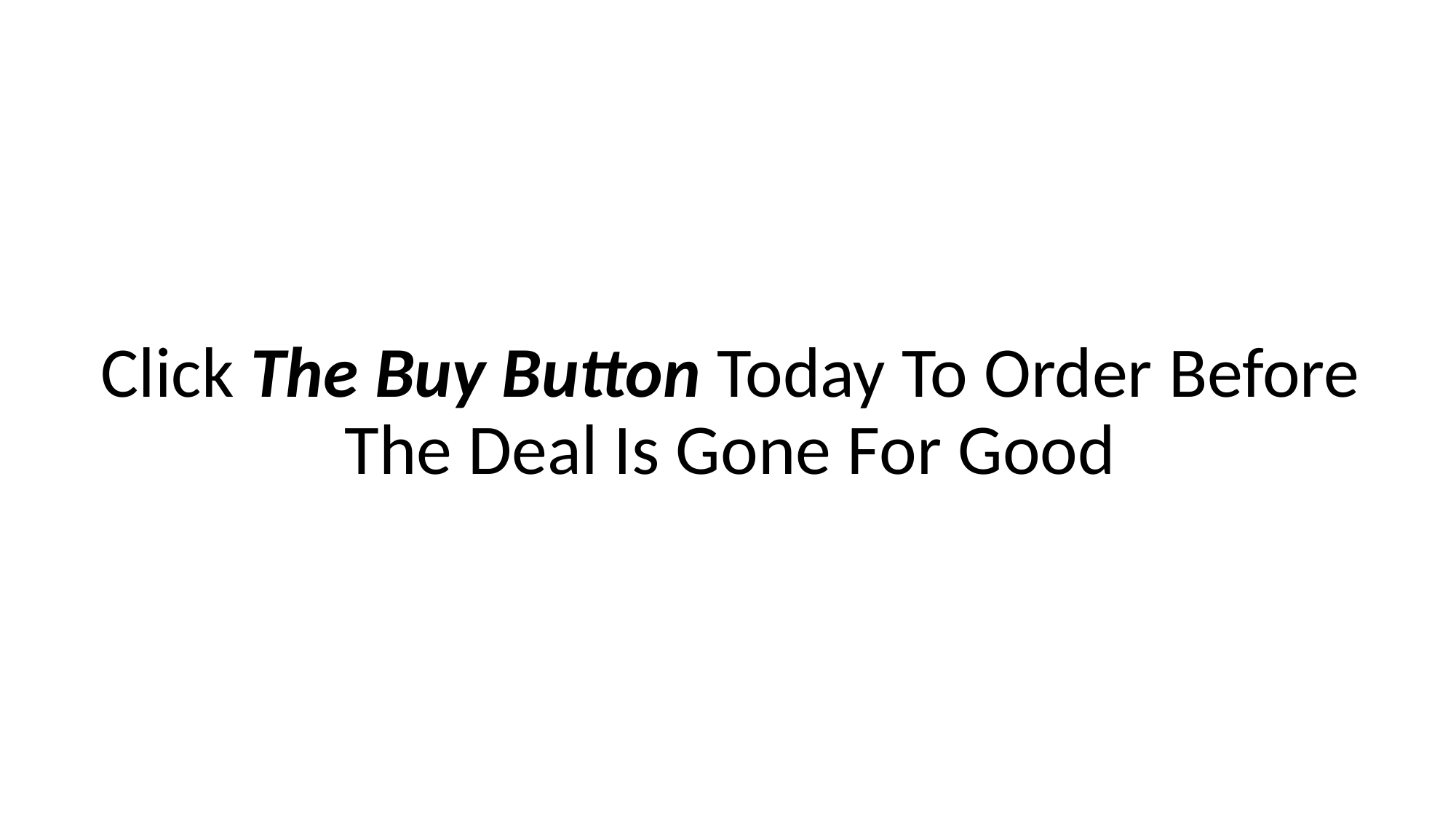

Click The Buy Button Today To Order Before The Deal Is Gone For Good